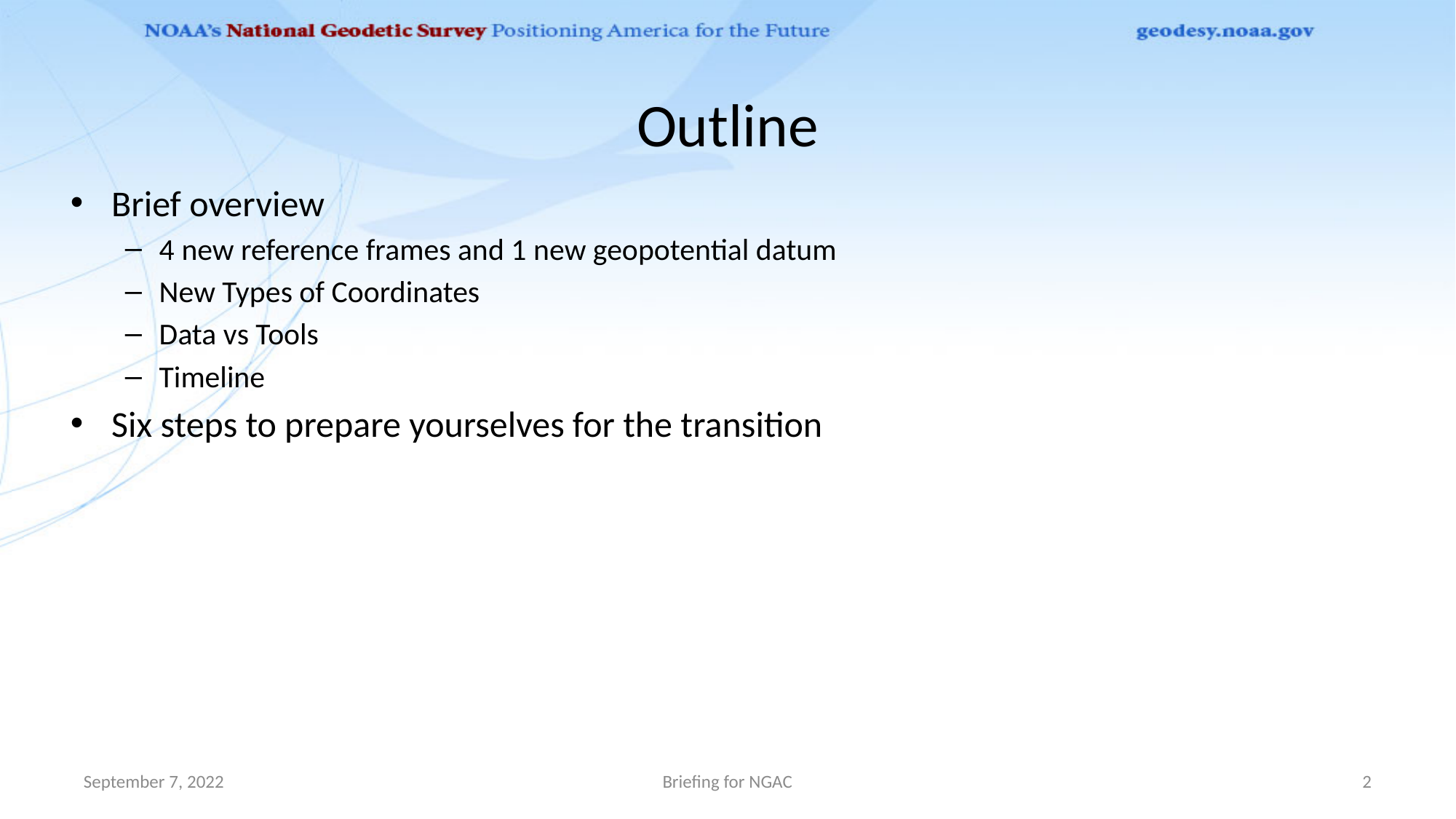

# Outline
Brief overview
4 new reference frames and 1 new geopotential datum
New Types of Coordinates
Data vs Tools
Timeline
Six steps to prepare yourselves for the transition

September 7, 2022
Briefing for NGAC
2